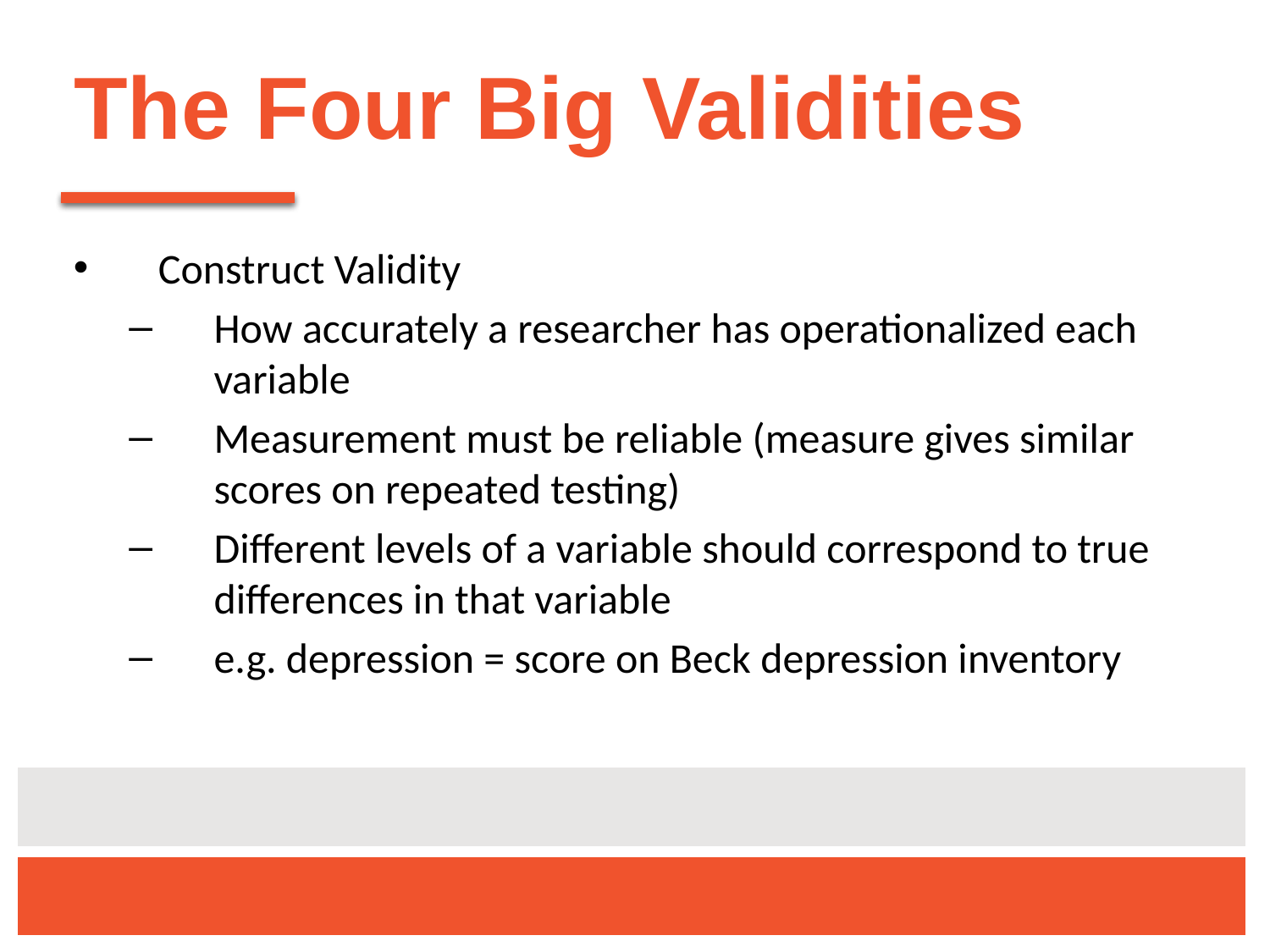

# The Four Big Validities
Construct Validity
How accurately a researcher has operationalized each variable
Measurement must be reliable (measure gives similar scores on repeated testing)
Different levels of a variable should correspond to true differences in that variable
e.g. depression = score on Beck depression inventory